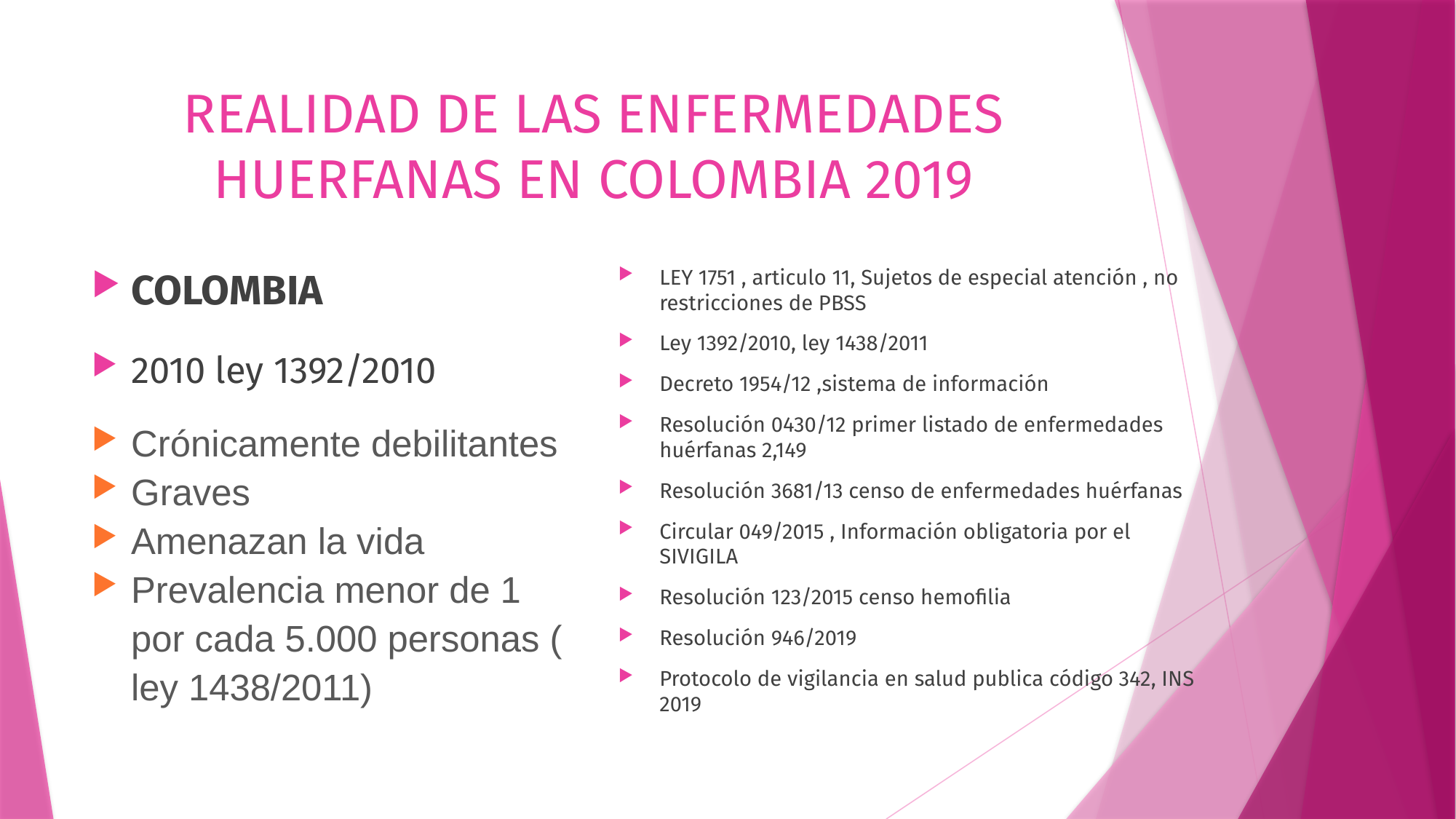

# REALIDAD DE LAS ENFERMEDADES HUERFANAS EN COLOMBIA 2019
COLOMBIA

2010 ley 1392/2010

Crónicamente debilitantes
Graves
Amenazan la vida
Prevalencia menor de 1 por cada 5.000 personas ( ley 1438/2011)

LEY 1751 , articulo 11, Sujetos de especial atención , no restricciones de PBSS
Ley 1392/2010, ley 1438/2011
Decreto 1954/12 ,sistema de información
Resolución 0430/12 primer listado de enfermedades huérfanas 2,149
Resolución 3681/13 censo de enfermedades huérfanas
Circular 049/2015 , Información obligatoria por el SIVIGILA
Resolución 123/2015 censo hemofilia
Resolución 946/2019
Protocolo de vigilancia en salud publica código 342, INS 2019